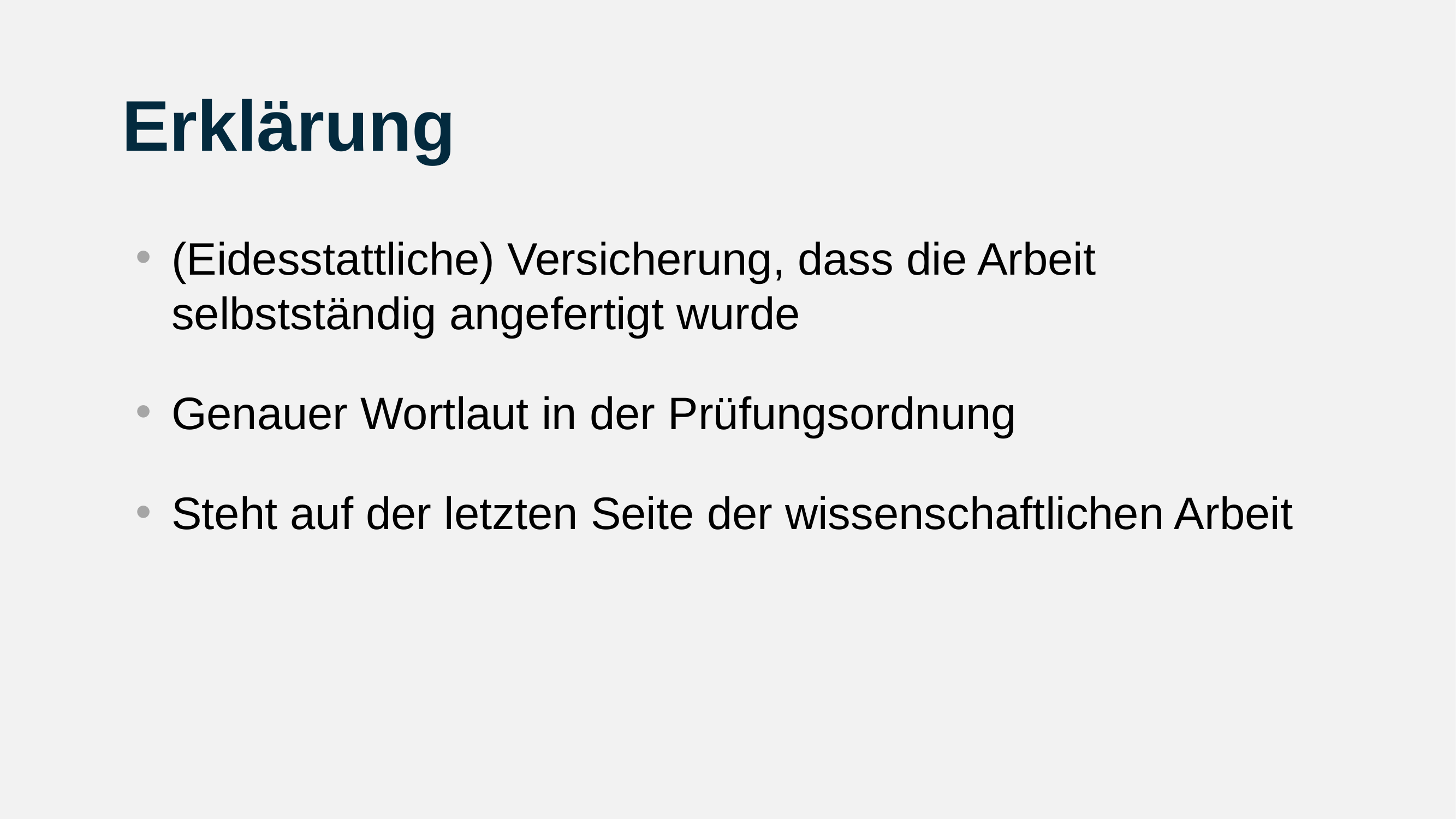

# Erklärung
(Eidesstattliche) Versicherung, dass die Arbeit selbstständig angefertigt wurde
Genauer Wortlaut in der Prüfungsordnung
Steht auf der letzten Seite der wissenschaftlichen Arbeit